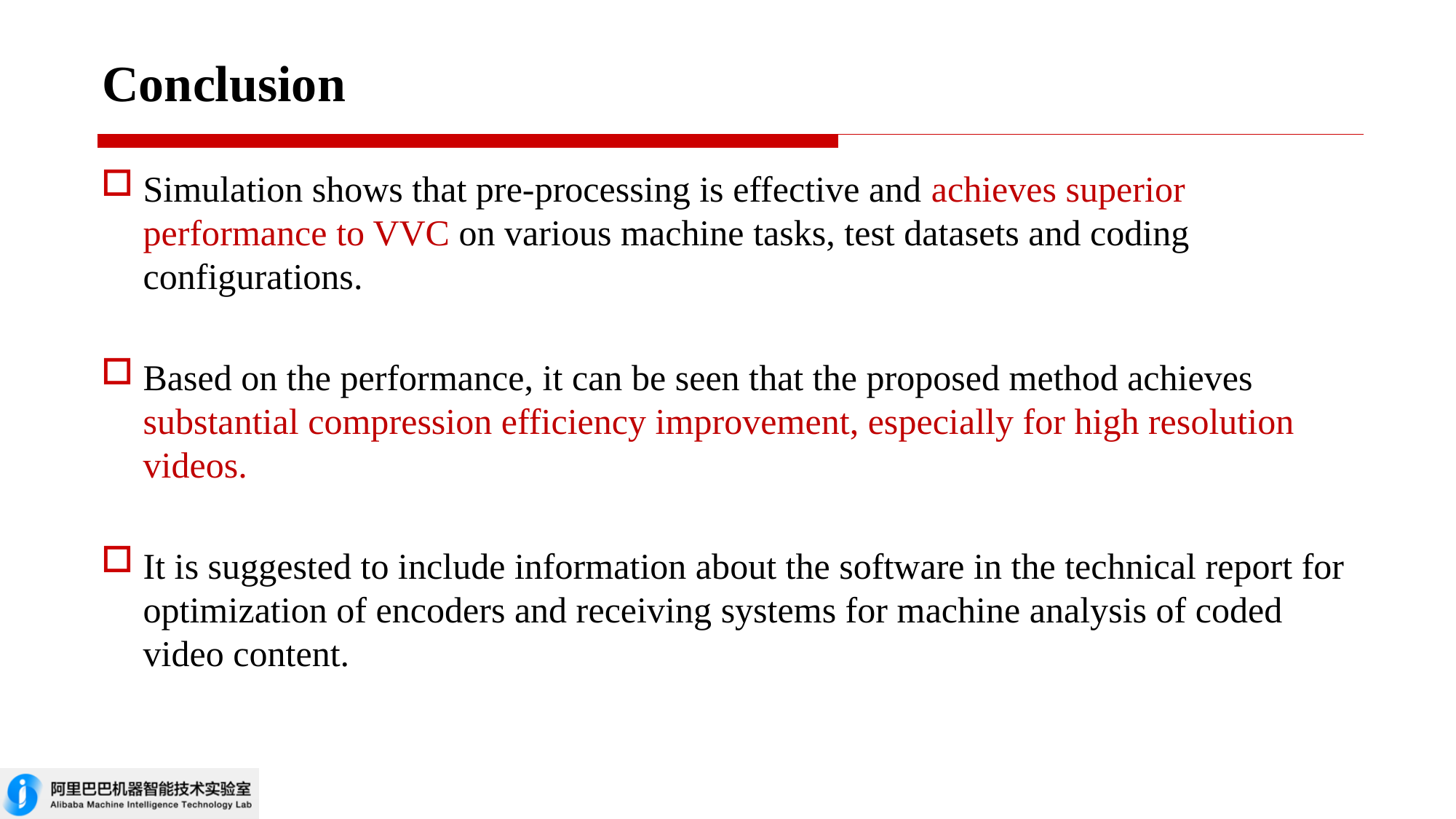

# Conclusion
Simulation shows that pre-processing is effective and achieves superior performance to VVC on various machine tasks, test datasets and coding configurations.

Based on the performance, it can be seen that the proposed method achieves substantial compression efficiency improvement, especially for high resolution videos.

It is suggested to include information about the software in the technical report for optimization of encoders and receiving systems for machine analysis of coded video content.